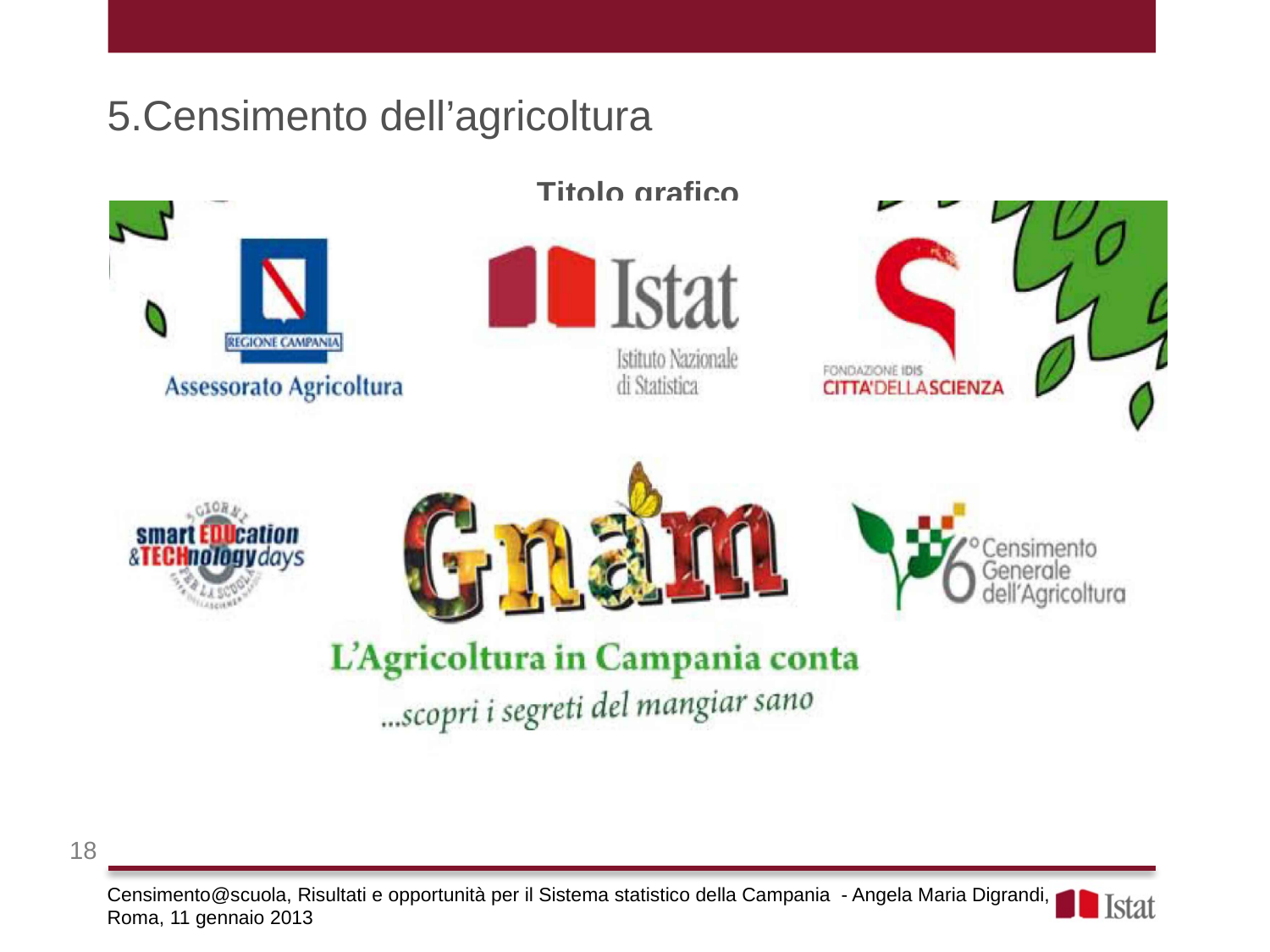

5.Censimento dell’agricoltura

### Chart: Titolo grafico

| Category |
|---|

18
Censimento@scuola, Risultati e opportunità per il Sistema statistico della Campania  - Angela Maria Digrandi, Roma, 11 gennaio 2013